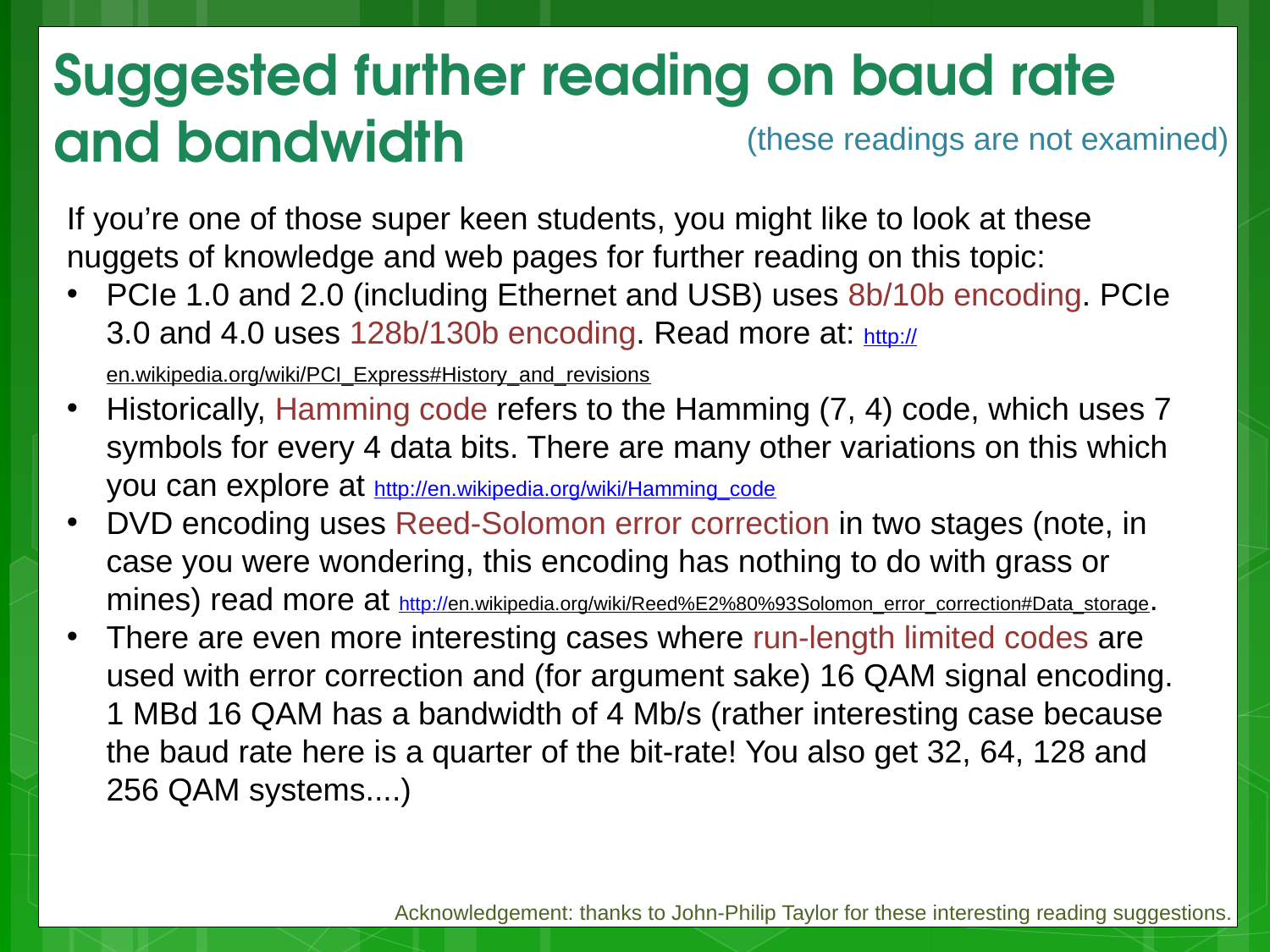

# Suggested further reading on baud rate and bandwidth
(these readings are not examined)
If you’re one of those super keen students, you might like to look at these nuggets of knowledge and web pages for further reading on this topic:
PCIe 1.0 and 2.0 (including Ethernet and USB) uses 8b/10b encoding. PCIe 3.0 and 4.0 uses 128b/130b encoding. Read more at: http://en.wikipedia.org/wiki/PCI_Express#History_and_revisions
Historically, Hamming code refers to the Hamming (7, 4) code, which uses 7 symbols for every 4 data bits. There are many other variations on this which you can explore at http://en.wikipedia.org/wiki/Hamming_code
DVD encoding uses Reed-Solomon error correction in two stages (note, in case you were wondering, this encoding has nothing to do with grass or mines) read more at http://en.wikipedia.org/wiki/Reed%E2%80%93Solomon_error_correction#Data_storage.
There are even more interesting cases where run-length limited codes are used with error correction and (for argument sake) 16 QAM signal encoding. 1 MBd 16 QAM has a bandwidth of 4 Mb/s (rather interesting case because the baud rate here is a quarter of the bit-rate! You also get 32, 64, 128 and 256 QAM systems....)
Acknowledgement: thanks to John-Philip Taylor for these interesting reading suggestions.